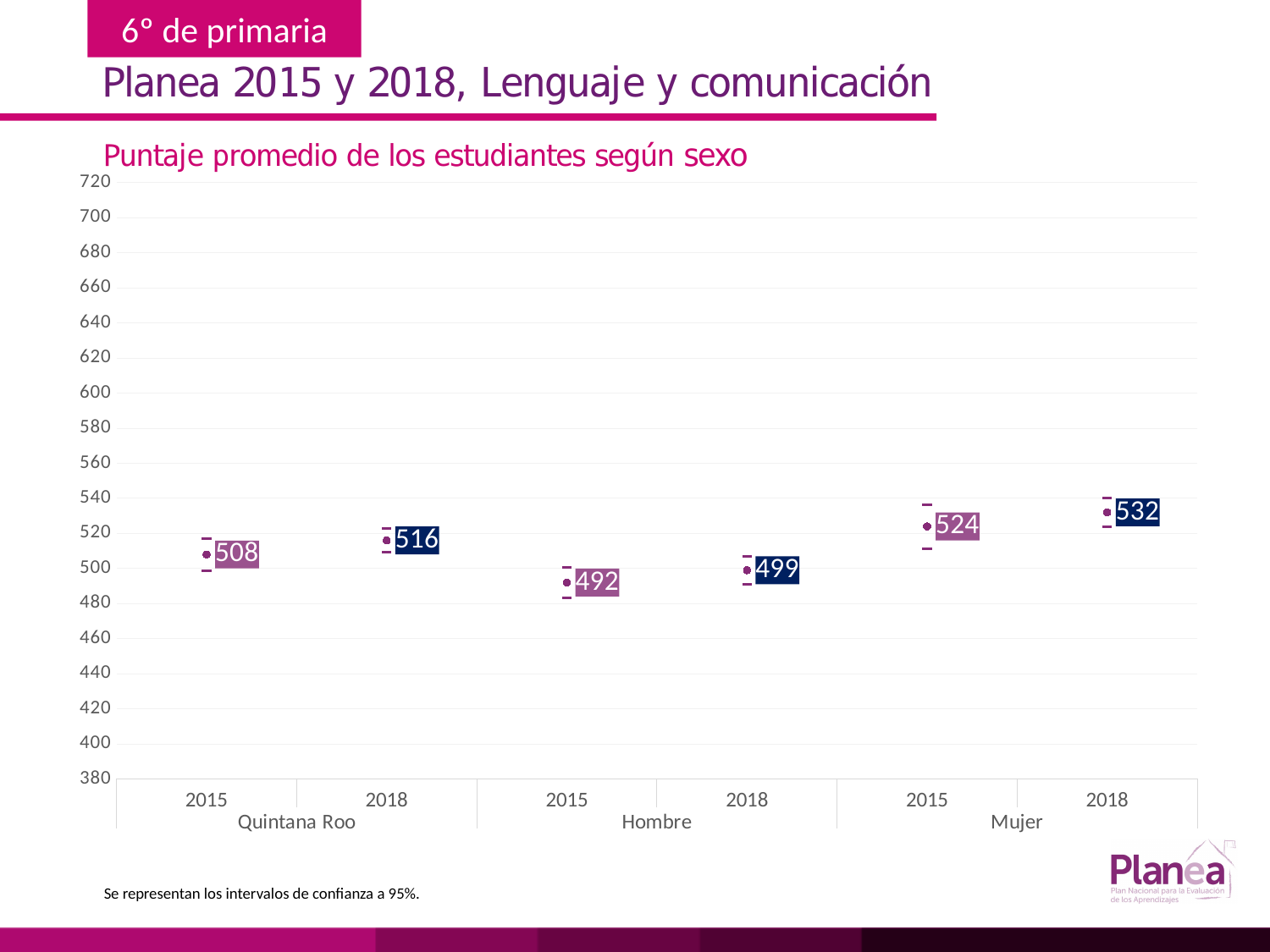

Planea 2015 y 2018, Lenguaje y comunicación

Puntaje promedio de los estudiantes según sexo

### Chart

| Category |  |  |  |
|---|---|---|---|
| 2015 | 498.846 | 517.154 | 508.0 |
| 2018 | 509.234 | 522.766 | 516.0 |
| 2015 | 483.244 | 500.756 | 492.0 |
| 2018 | 491.04 | 506.96 | 499.0 |
| 2015 | 511.463 | 536.537 | 524.0 |
| 2018 | 523.841 | 540.159 | 532.0 |
Se representan los intervalos de confianza a 95%.